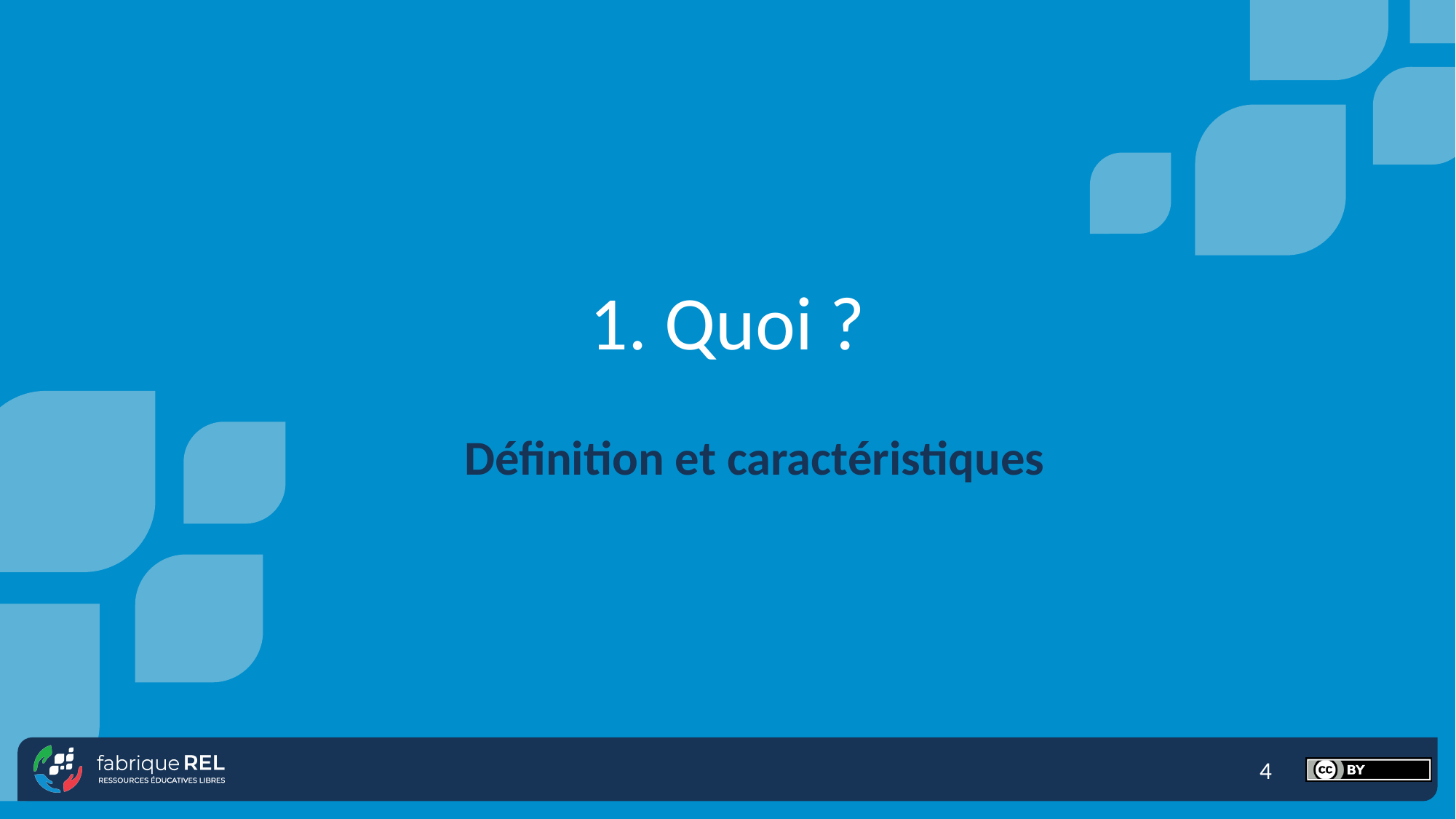

# 1. Quoi ?
Définition et caractéristiques
4